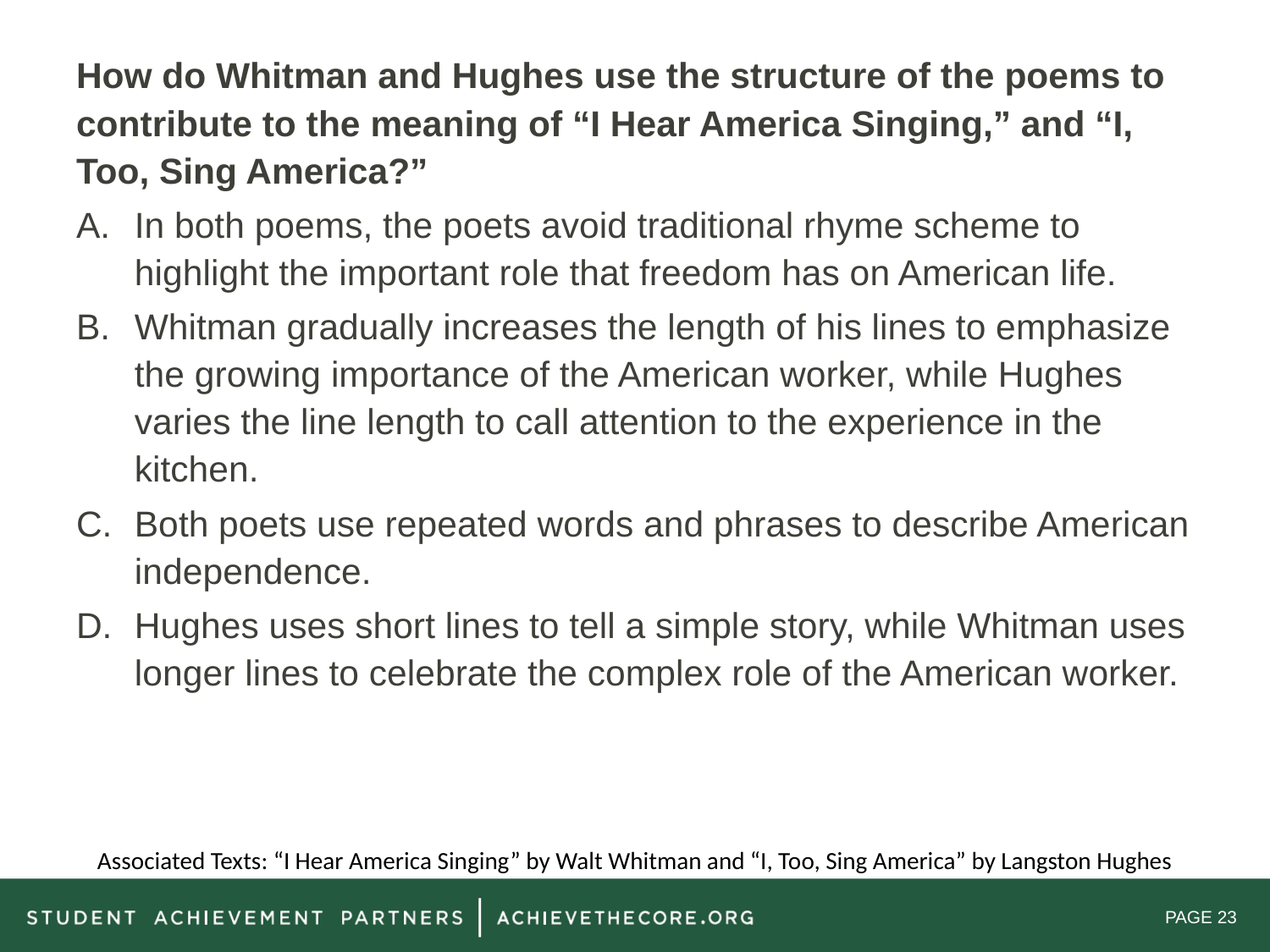

How do Whitman and Hughes use the structure of the poems to contribute to the meaning of “I Hear America Singing,” and “I, Too, Sing America?”
In both poems, the poets avoid traditional rhyme scheme to highlight the important role that freedom has on American life.
Whitman gradually increases the length of his lines to emphasize the growing importance of the American worker, while Hughes varies the line length to call attention to the experience in the kitchen.
Both poets use repeated words and phrases to describe American independence.
Hughes uses short lines to tell a simple story, while Whitman uses longer lines to celebrate the complex role of the American worker.
Associated Texts: “I Hear America Singing” by Walt Whitman and “I, Too, Sing America” by Langston Hughes